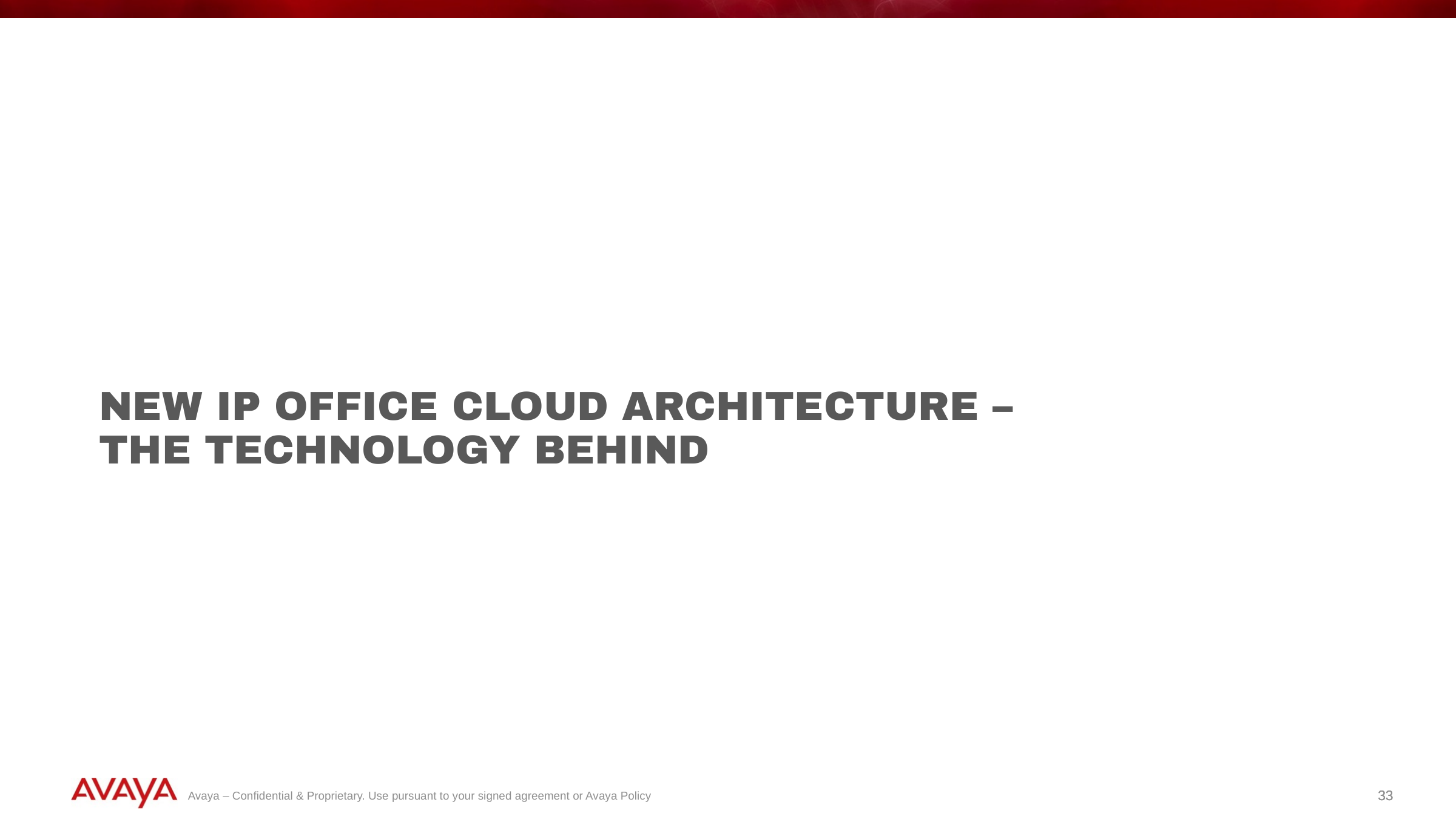

# New IP Office cloud architecture – the Technology Behind